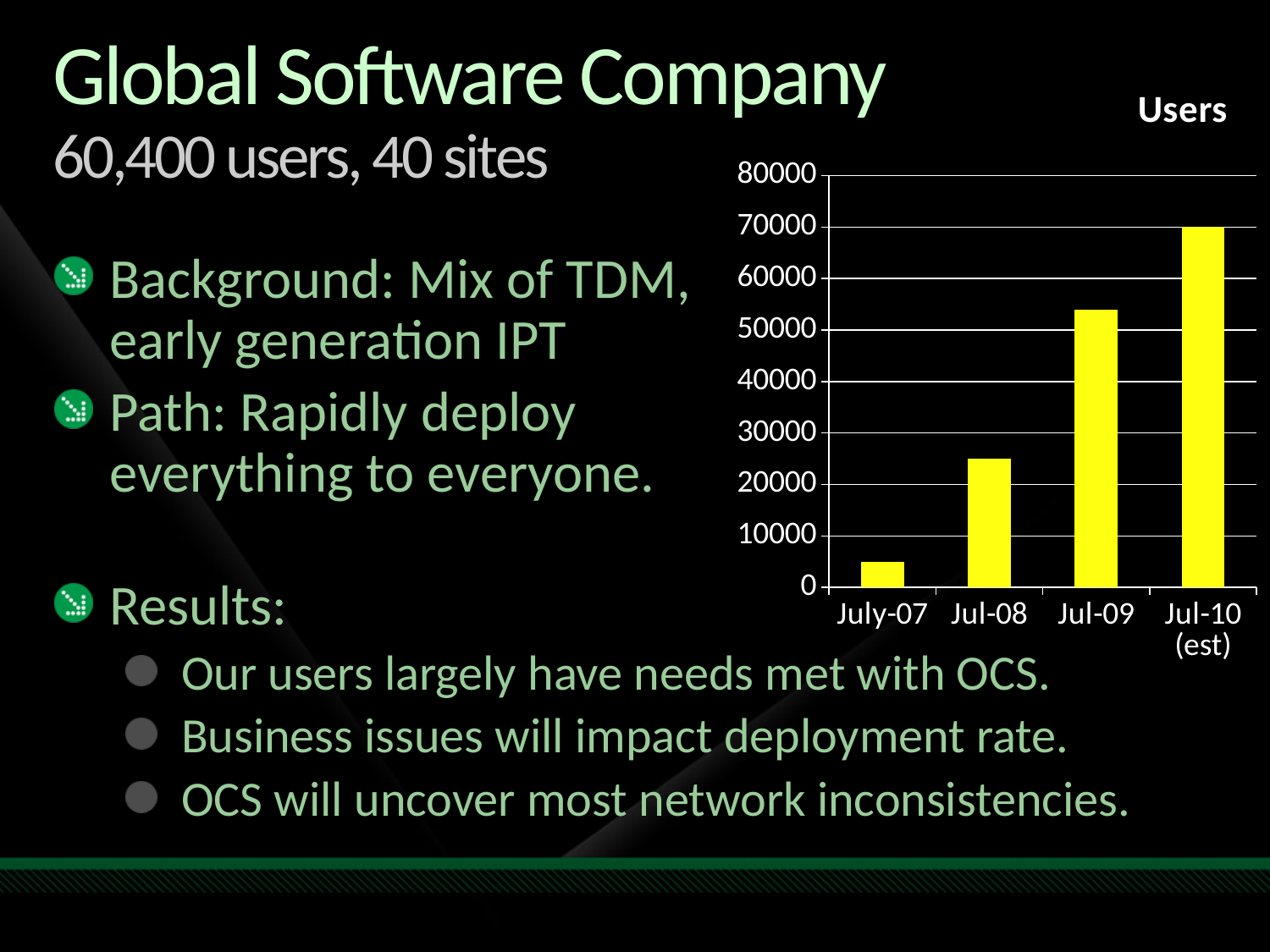

# Global Software Company 60,400 users, 40 sites

### Chart:

| Category | Users |
|---|---|
| July-07 | 5000.0 |
| Jul-08 | 25000.0 |
| Jul-09 | 54000.0 |
| Jul-10 (est) | 70000.0 |
Background: Mix of TDM,
early generation IPT
Path: Rapidly deploy
everything to everyone.
Results:
Our users largely have needs met with OCS.
Business issues will impact deployment rate.
OCS will uncover most network inconsistencies.